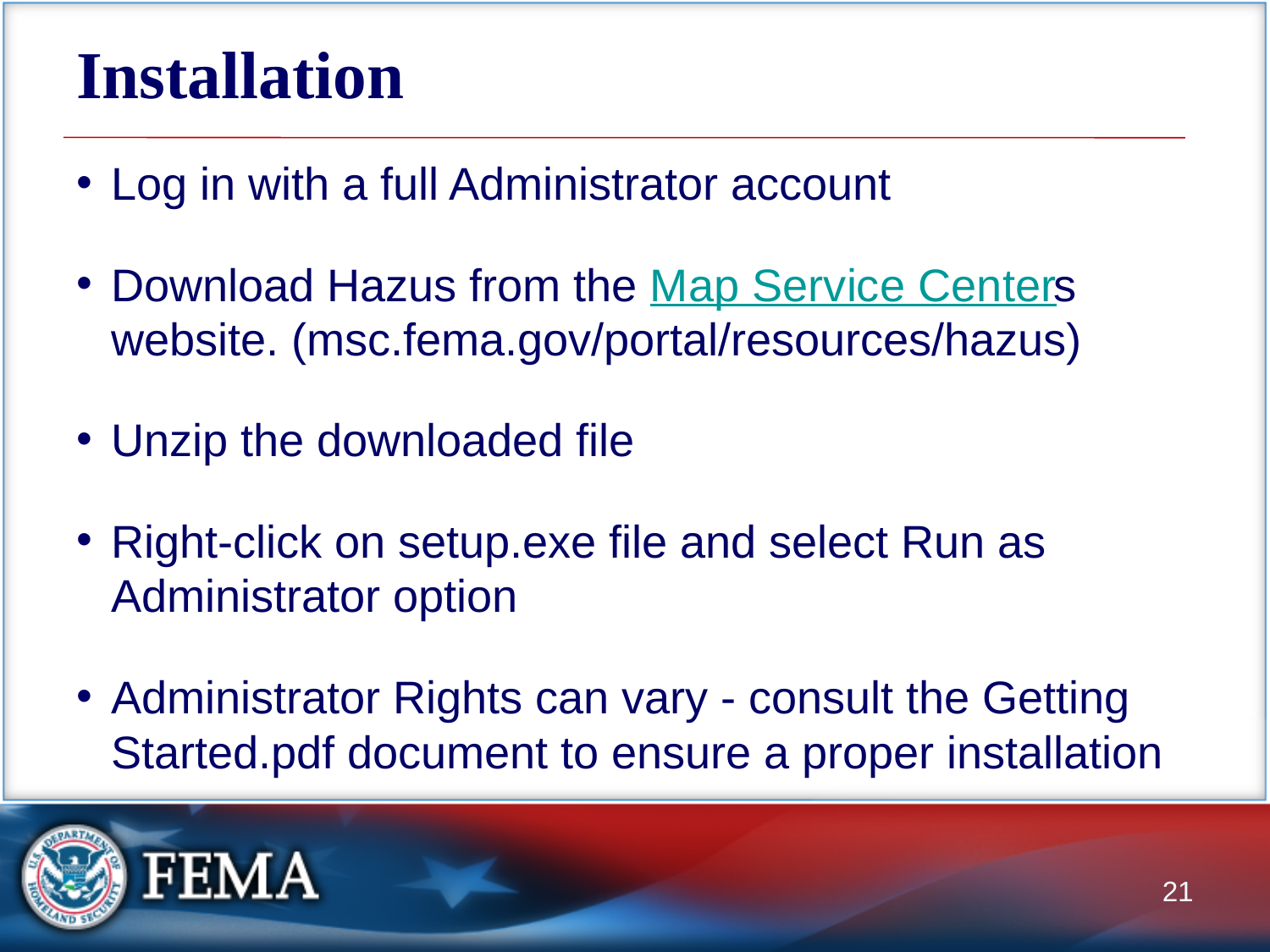

# Installation
Log in with a full Administrator account
Download Hazus from the Map Service Centers website. (msc.fema.gov/portal/resources/hazus)
Unzip the downloaded file
Right-click on setup.exe file and select Run as Administrator option
Administrator Rights can vary - consult the Getting Started.pdf document to ensure a proper installation
21